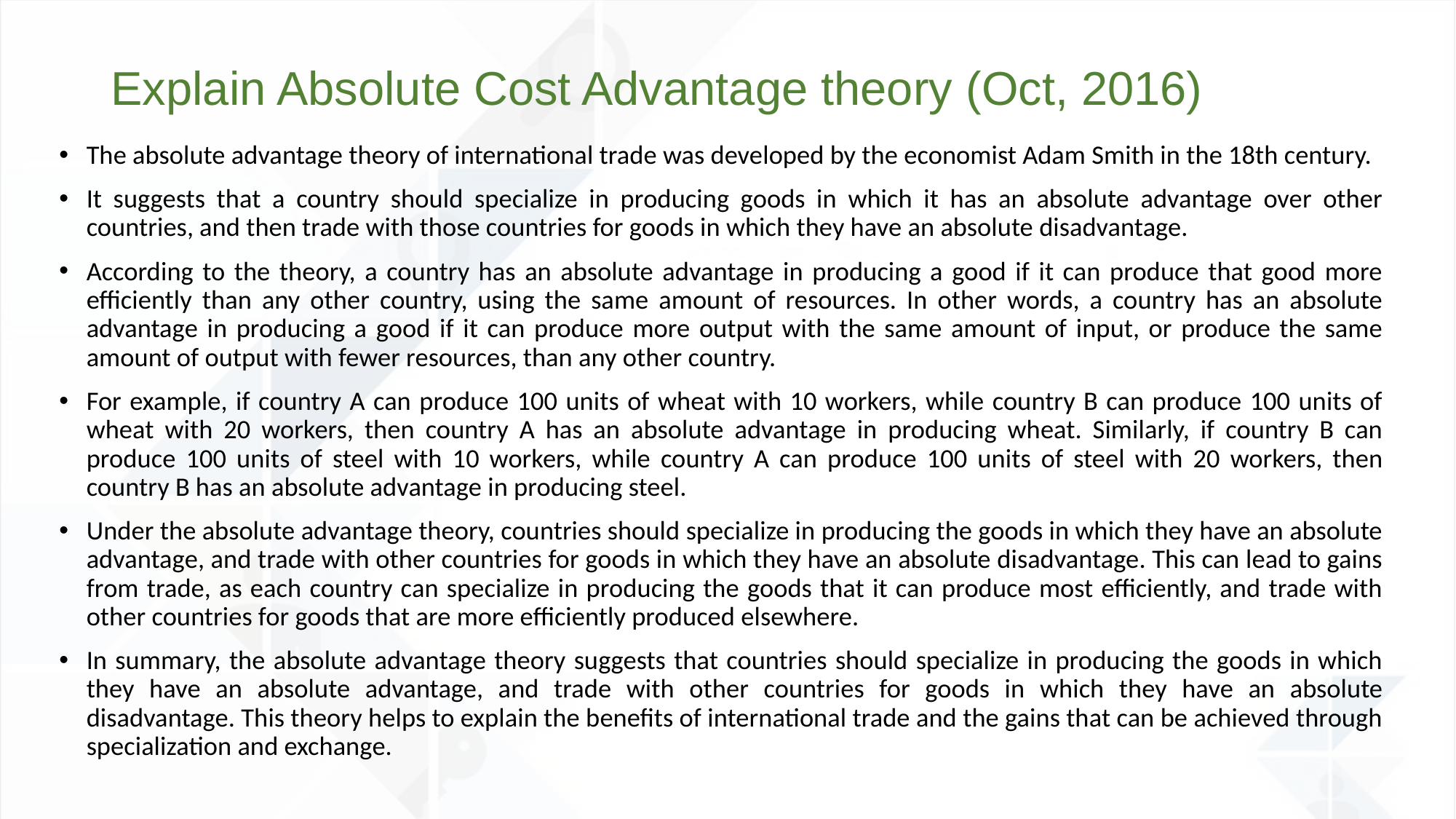

# Explain Absolute Cost Advantage theory (Oct, 2016)
The absolute advantage theory of international trade was developed by the economist Adam Smith in the 18th century.
It suggests that a country should specialize in producing goods in which it has an absolute advantage over other countries, and then trade with those countries for goods in which they have an absolute disadvantage.
According to the theory, a country has an absolute advantage in producing a good if it can produce that good more efficiently than any other country, using the same amount of resources. In other words, a country has an absolute advantage in producing a good if it can produce more output with the same amount of input, or produce the same amount of output with fewer resources, than any other country.
For example, if country A can produce 100 units of wheat with 10 workers, while country B can produce 100 units of wheat with 20 workers, then country A has an absolute advantage in producing wheat. Similarly, if country B can produce 100 units of steel with 10 workers, while country A can produce 100 units of steel with 20 workers, then country B has an absolute advantage in producing steel.
Under the absolute advantage theory, countries should specialize in producing the goods in which they have an absolute advantage, and trade with other countries for goods in which they have an absolute disadvantage. This can lead to gains from trade, as each country can specialize in producing the goods that it can produce most efficiently, and trade with other countries for goods that are more efficiently produced elsewhere.
In summary, the absolute advantage theory suggests that countries should specialize in producing the goods in which they have an absolute advantage, and trade with other countries for goods in which they have an absolute disadvantage. This theory helps to explain the benefits of international trade and the gains that can be achieved through specialization and exchange.